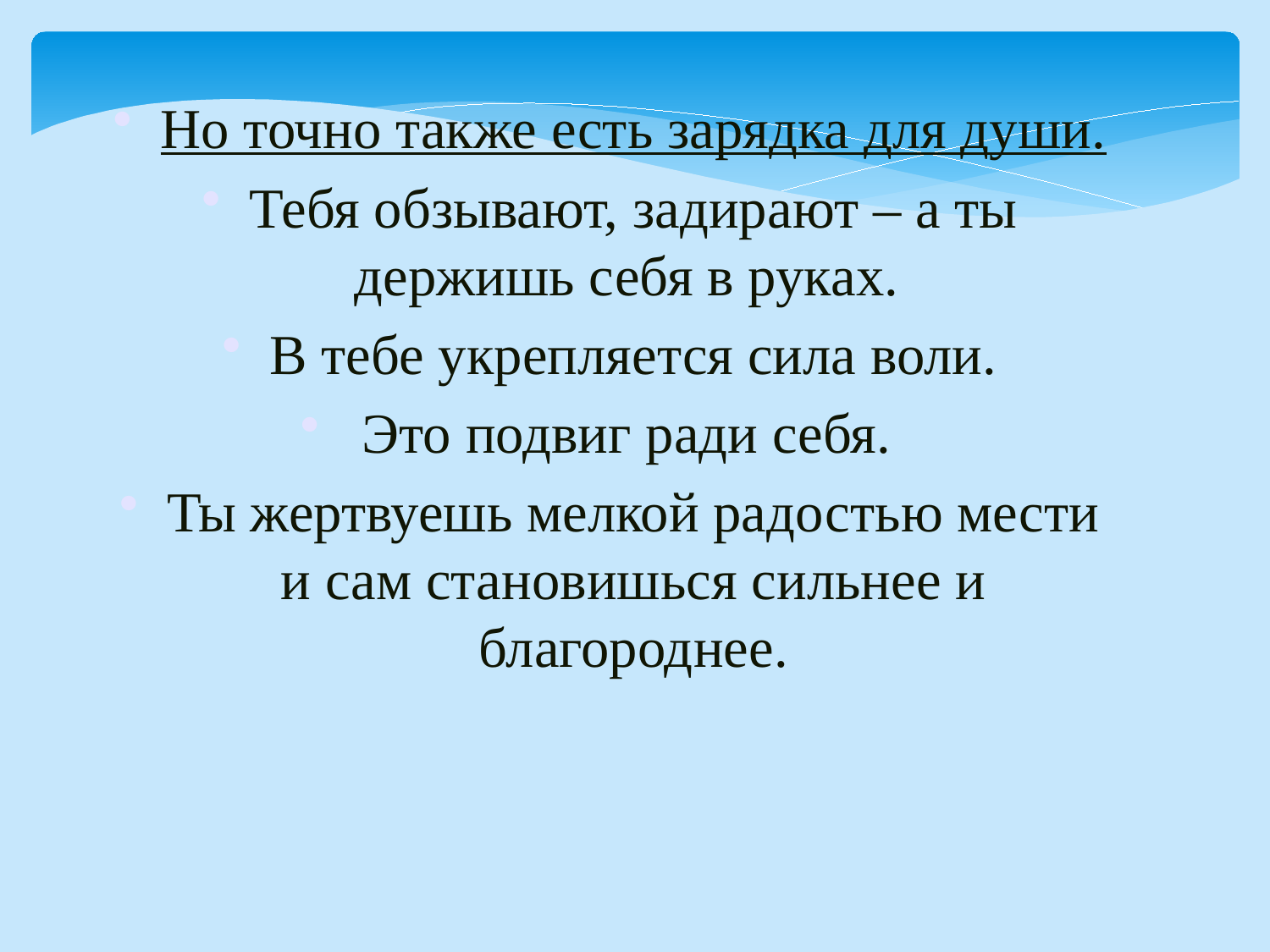

Но точно также есть зарядка для души.
Тебя обзывают, задирают – а ты держишь себя в руках.
В тебе укрепляется сила воли.
 Это подвиг ради себя.
Ты жертвуешь мелкой радостью мести и сам становишься сильнее и благороднее.